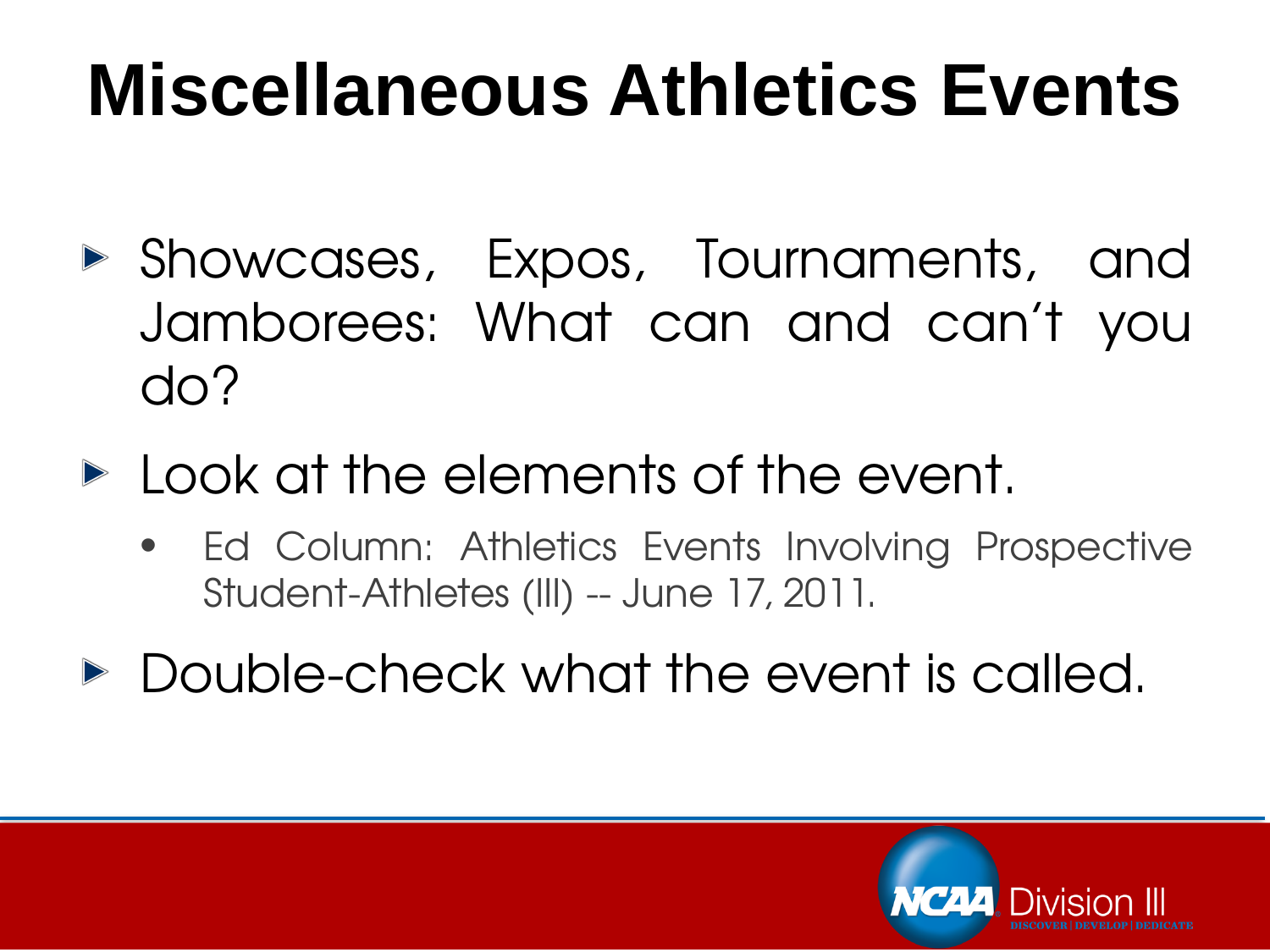

# Miscellaneous Athletics Events
Showcases, Expos, Tournaments, and Jamborees: What can and can’t you do?

Look at the elements of the event.

Ed Column: Athletics Events Involving Prospective Student-Athletes (III) -- June 17, 2011.

Double-check what the event is called.